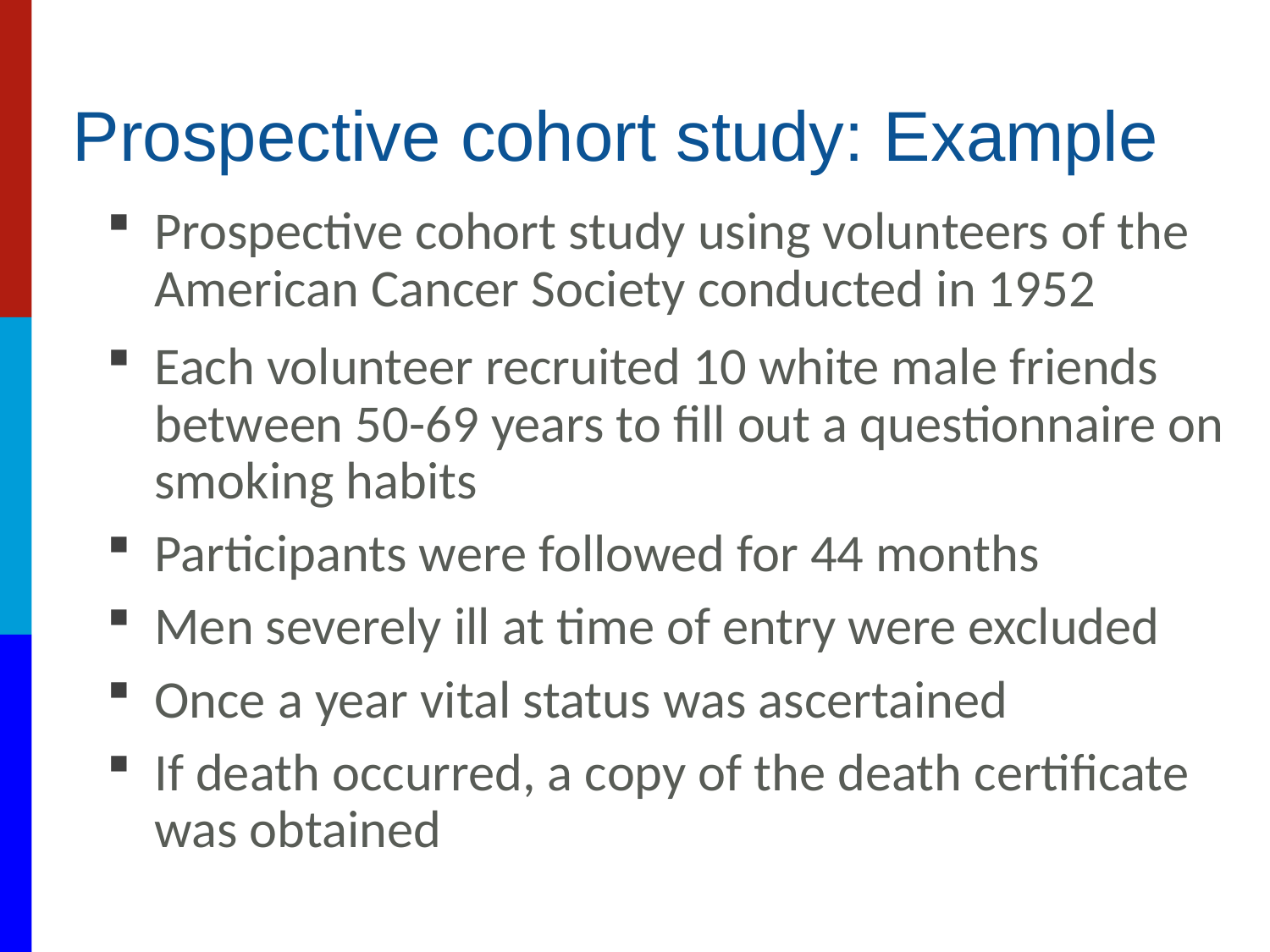

# Prospective cohort study: Example
Prospective cohort study using volunteers of the American Cancer Society conducted in 1952
Each volunteer recruited 10 white male friends between 50-69 years to fill out a questionnaire on smoking habits
Participants were followed for 44 months
Men severely ill at time of entry were excluded
Once a year vital status was ascertained
If death occurred, a copy of the death certificate was obtained